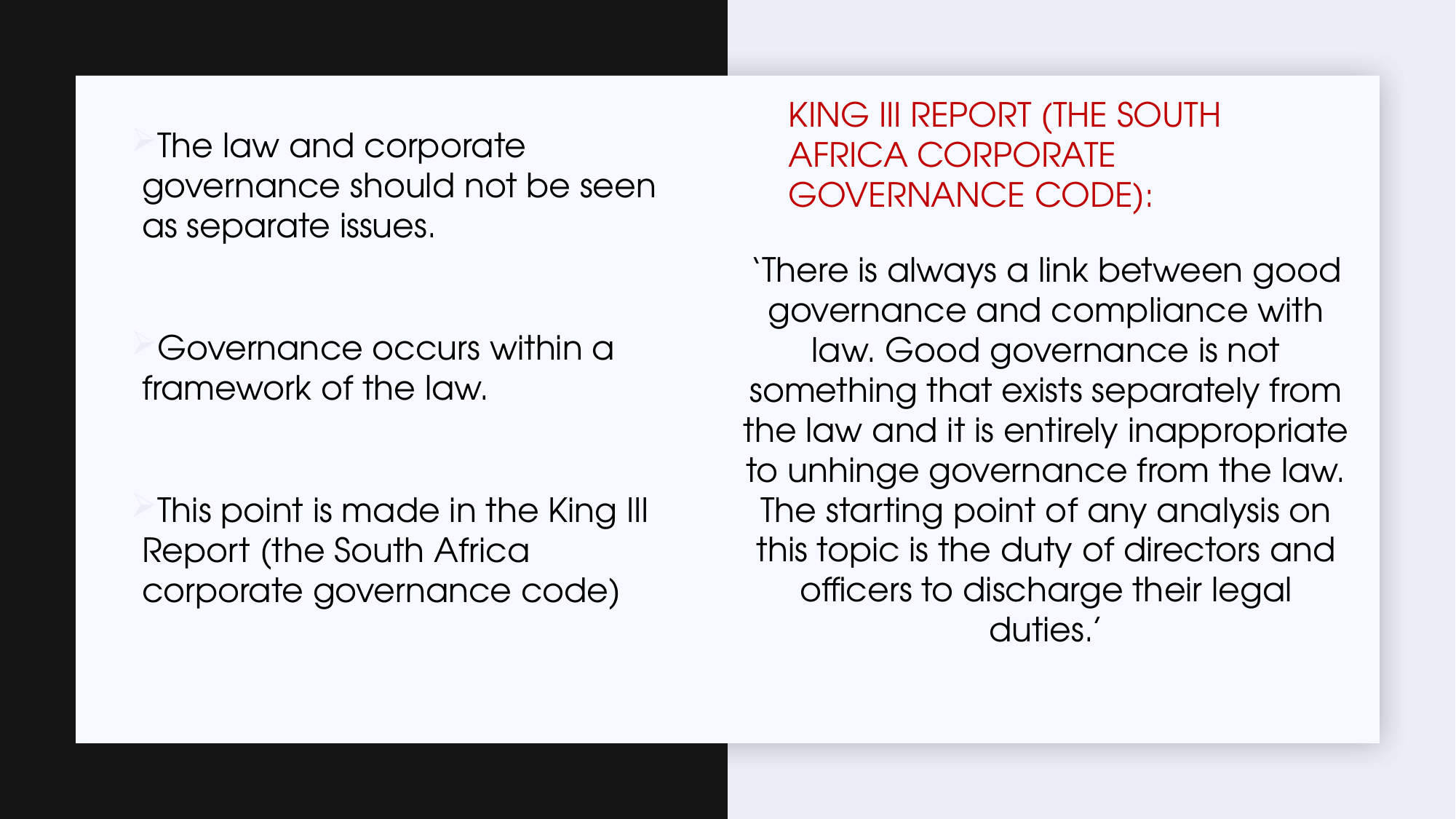

King III Report (the South Africa corporate governance code):
The law and corporate governance should not be seen as separate issues.

Governance occurs within a framework of the law.

This point is made in the King III Report (the South Africa corporate governance code)
‘There is always a link between good governance and compliance with law. Good governance is not something that exists separately from the law and it is entirely inappropriate to unhinge governance from the law. The starting point of any analysis on this topic is the duty of directors and officers to discharge their legal duties.’